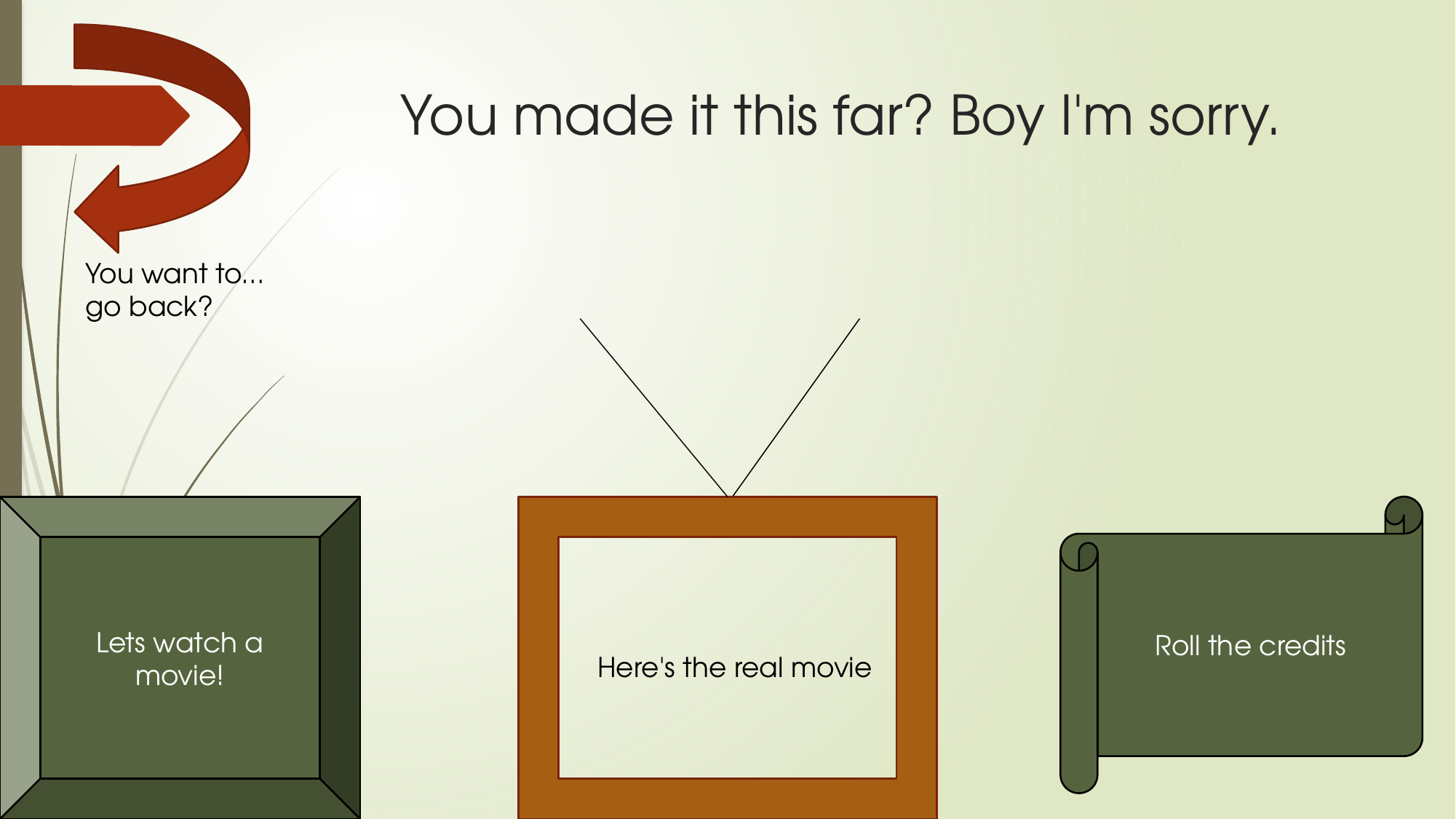

# You made it this far? Boy I'm sorry.
You want to…go back?

Roll the credits
Lets watch a movie!
Here's the real movie